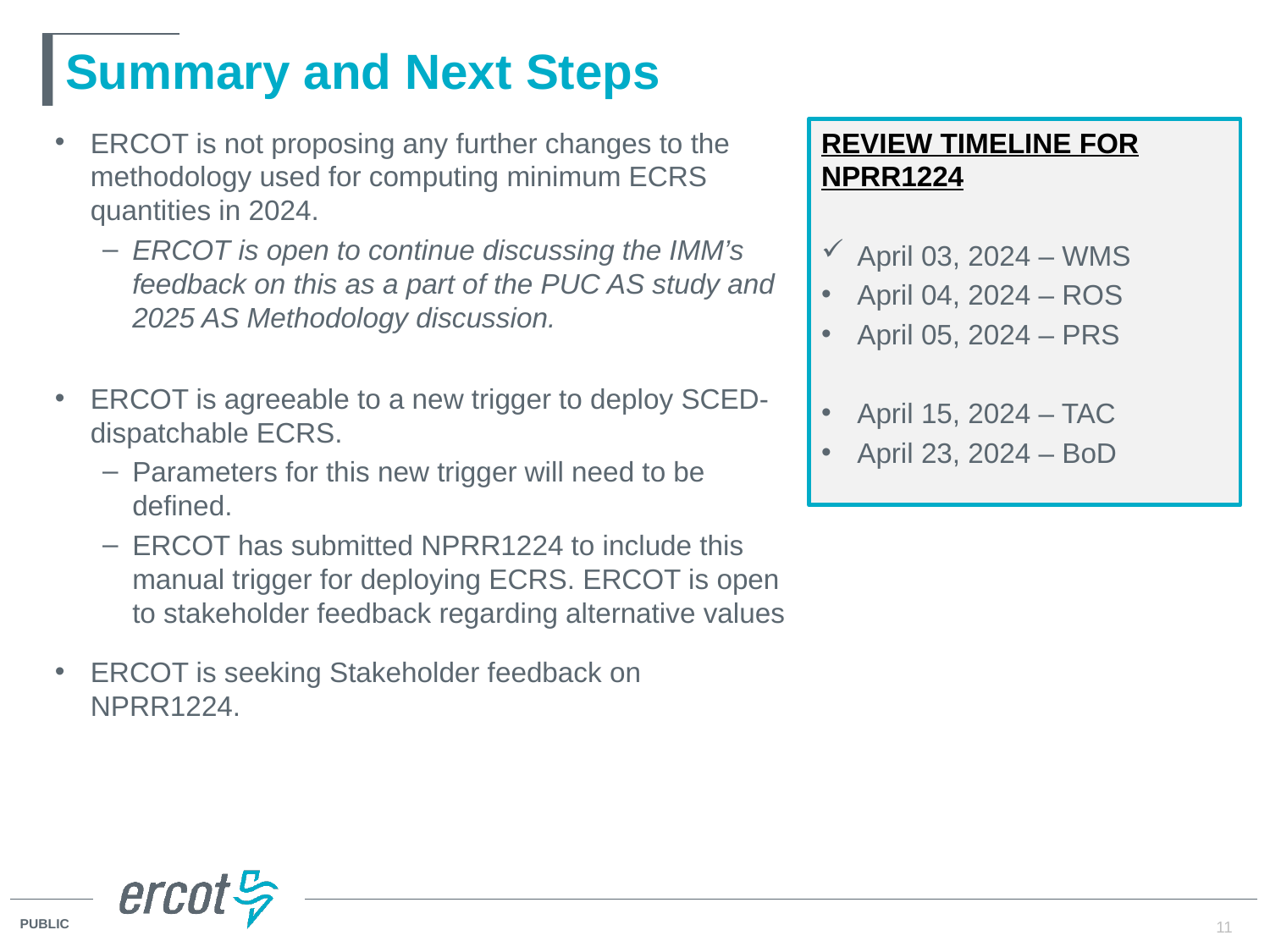

# Summary and Next Steps
Review Timeline for NPRR1224

April 03, 2024 – WMS
April 04, 2024 – ROS
April 05, 2024 – PRS

April 15, 2024 – TAC
April 23, 2024 – BoD
ERCOT is not proposing any further changes to the methodology used for computing minimum ECRS quantities in 2024.
ERCOT is open to continue discussing the IMM’s feedback on this as a part of the PUC AS study and 2025 AS Methodology discussion.

ERCOT is agreeable to a new trigger to deploy SCED-dispatchable ECRS.
Parameters for this new trigger will need to be defined.
ERCOT has submitted NPRR1224 to include this manual trigger for deploying ECRS. ERCOT is open to stakeholder feedback regarding alternative values

ERCOT is seeking Stakeholder feedback on NPRR1224.

11